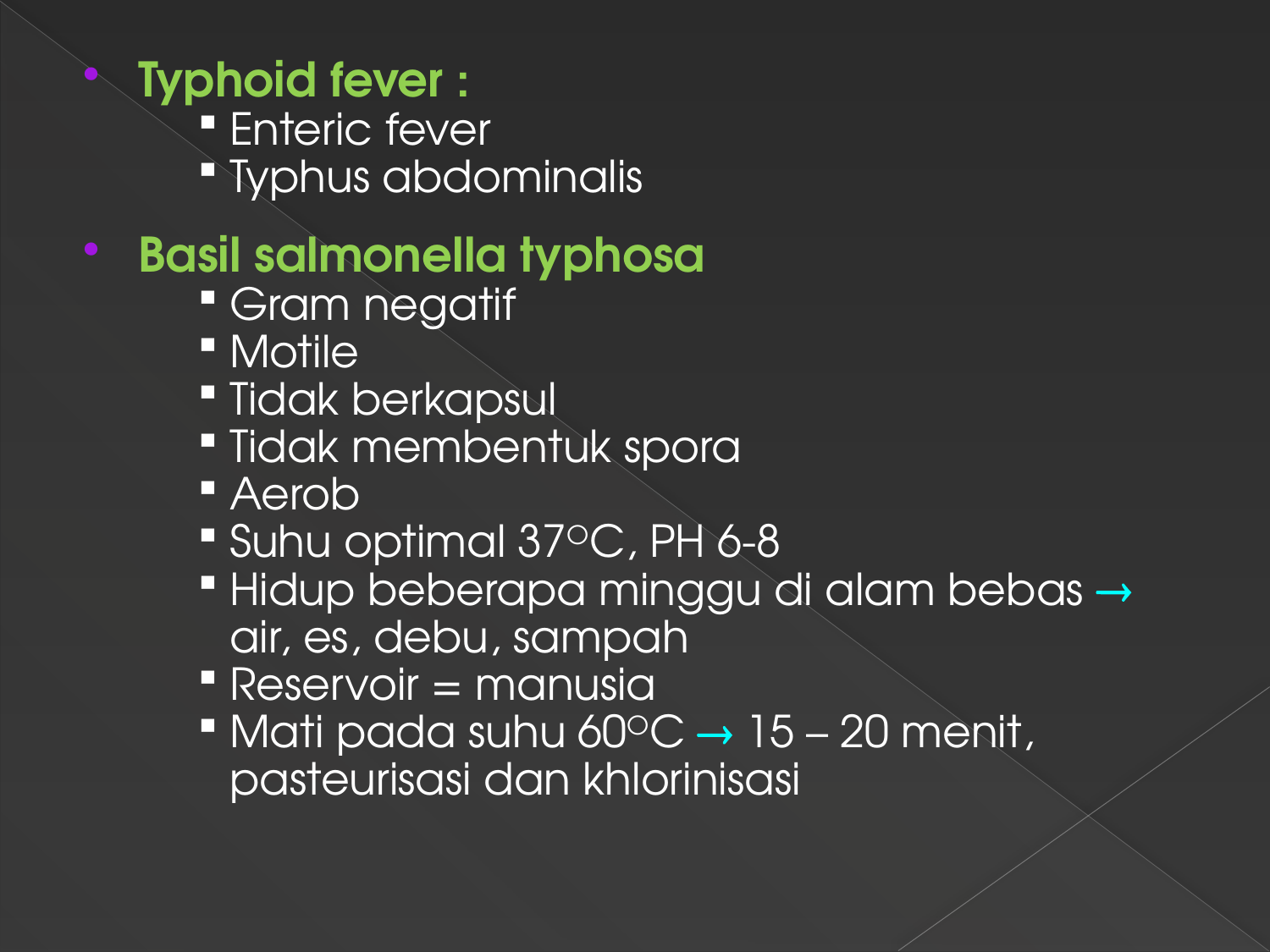

Typhoid fever :
Enteric fever
Typhus abdominalis

Basil salmonella typhosa
Gram negatif
Motile
Tidak berkapsul
Tidak membentuk spora
Aerob
Suhu optimal 37OC, PH 6-8
Hidup beberapa minggu di alam bebas → air, es, debu, sampah
Reservoir = manusia
Mati pada suhu 60OC → 15 – 20 menit, pasteurisasi dan khlorinisasi